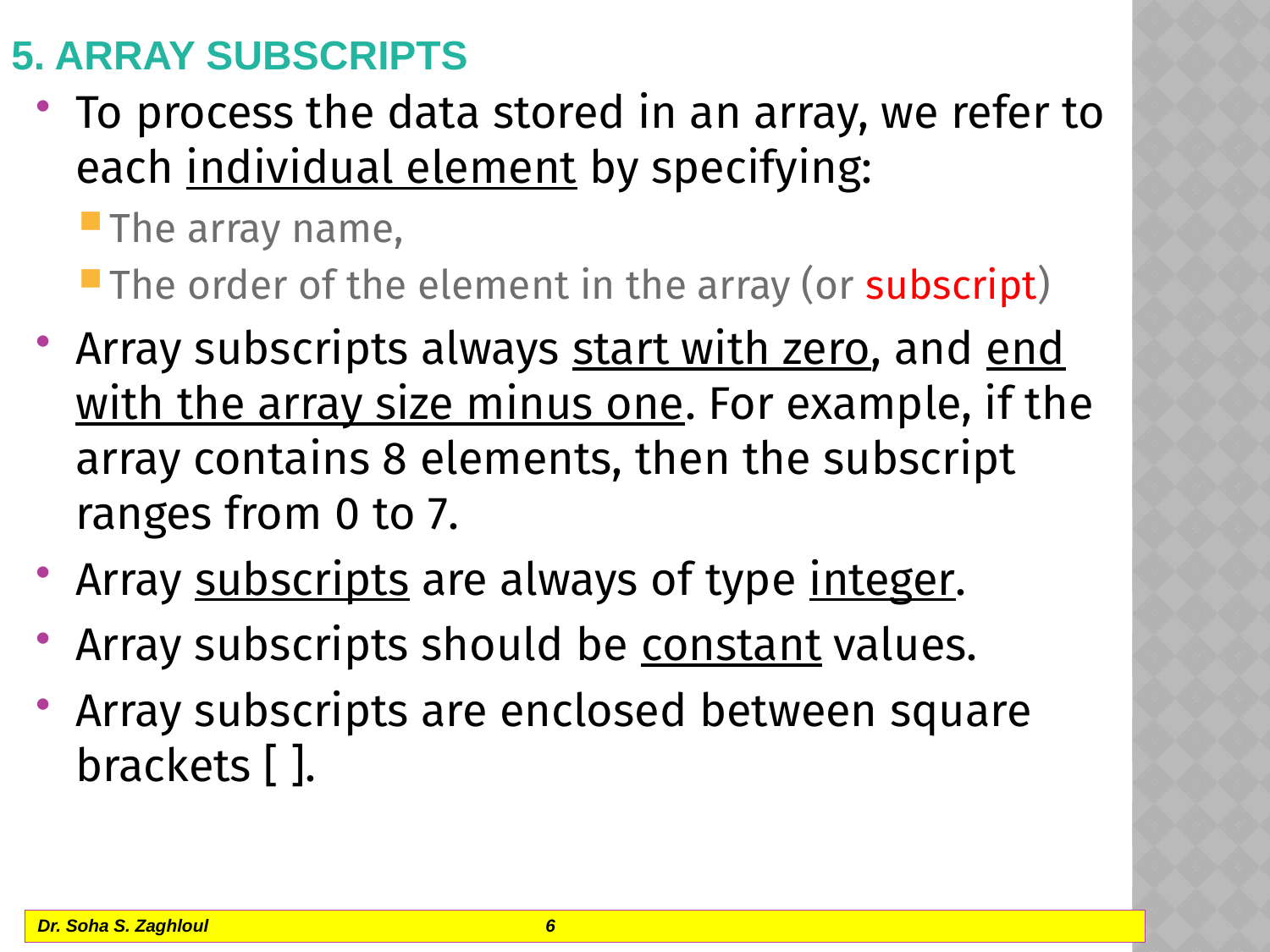

# 5. Array subscripts
To process the data stored in an array, we refer to each individual element by specifying:
The array name,
The order of the element in the array (or subscript)
Array subscripts always start with zero, and end with the array size minus one. For example, if the array contains 8 elements, then the subscript ranges from 0 to 7.
Array subscripts are always of type integer.
Array subscripts should be constant values.
Array subscripts are enclosed between square brackets [ ].

Dr. Soha S. Zaghloul			6